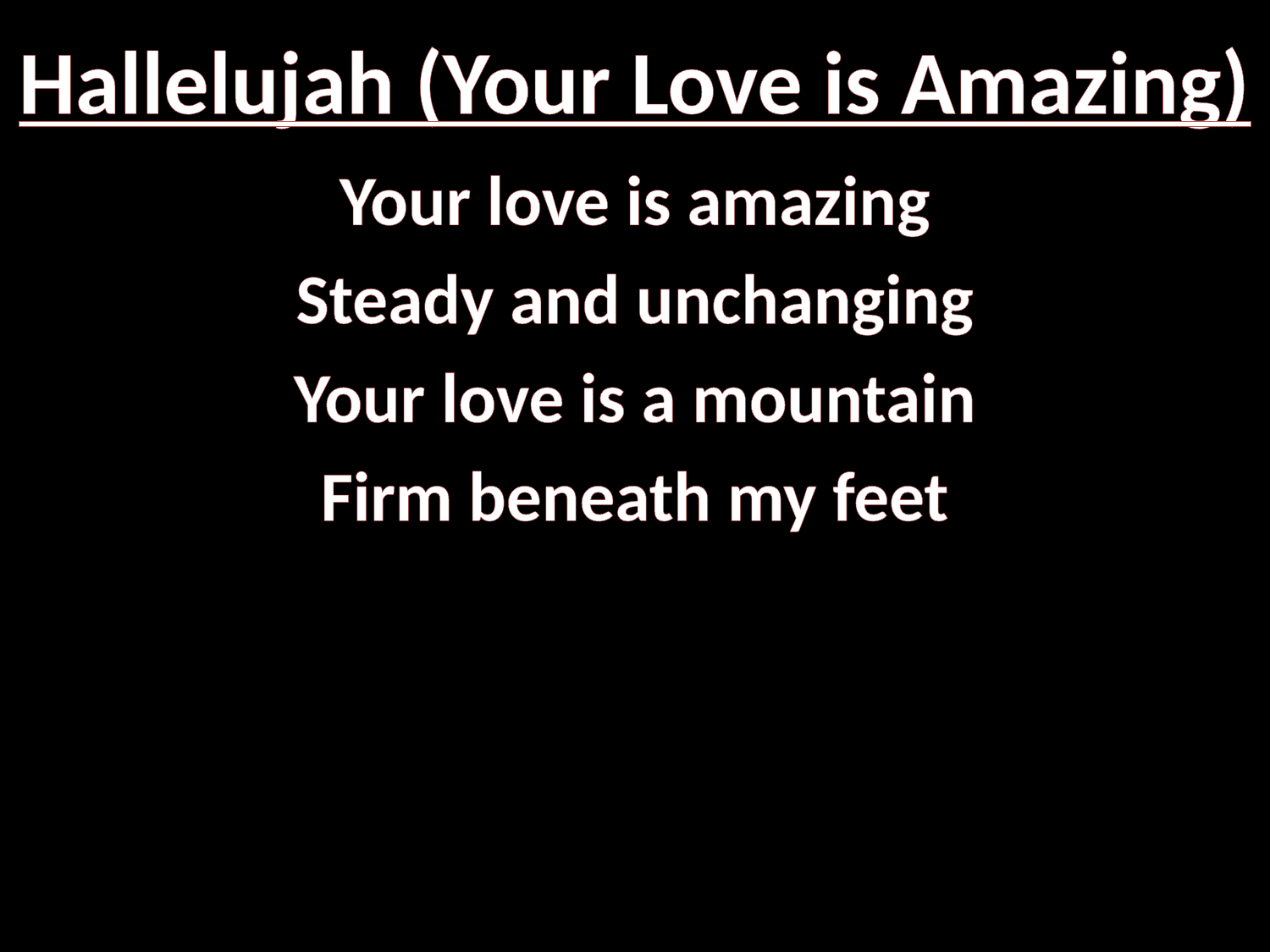

# Hallelujah (Your Love is Amazing)
Your love is amazing
Steady and unchanging
Your love is a mountain
Firm beneath my feet